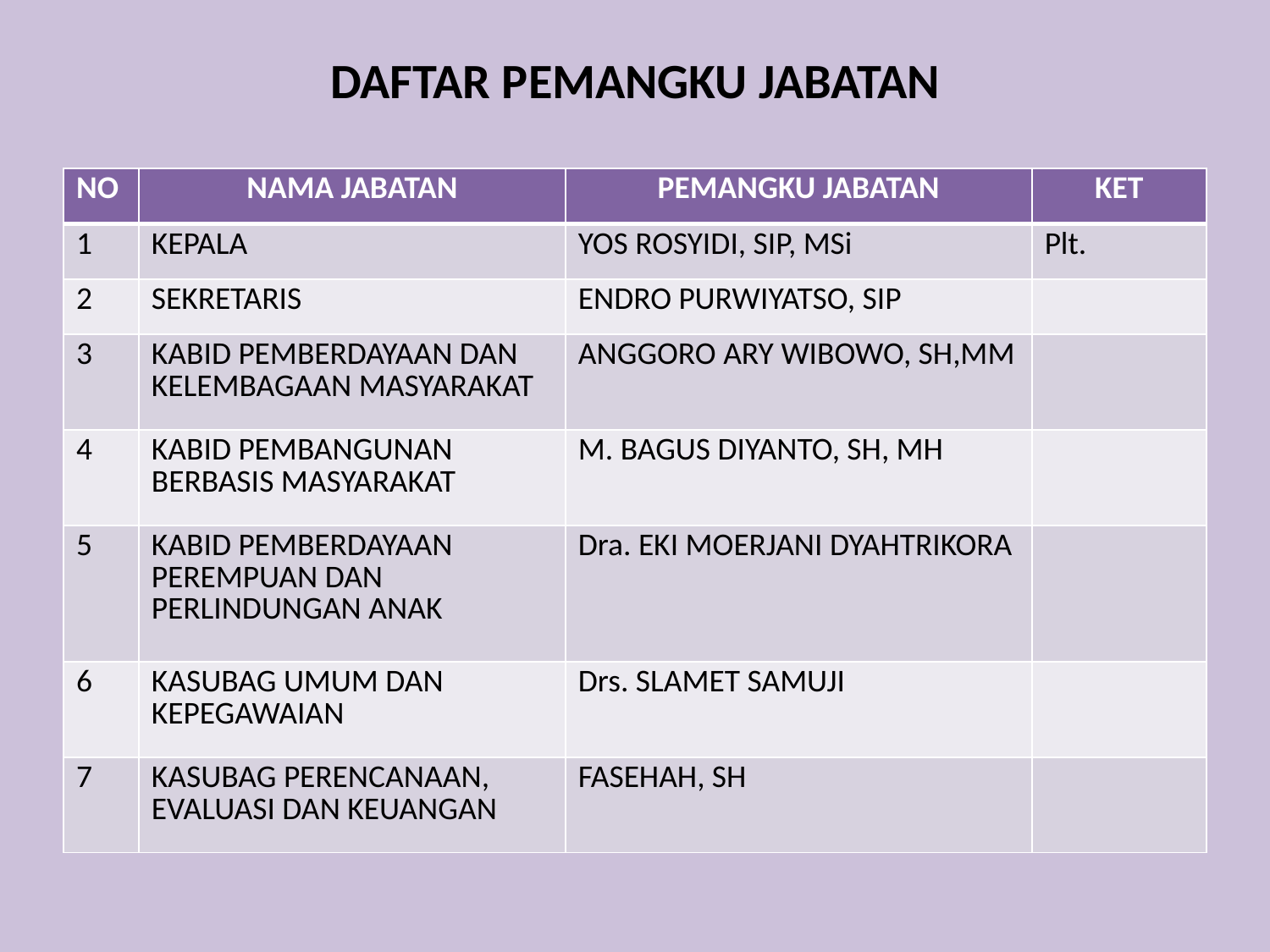

# DAFTAR PEMANGKU JABATAN
| NO | NAMA JABATAN | PEMANGKU JABATAN | KET |
| --- | --- | --- | --- |
| 1 | KEPALA | YOS ROSYIDI, SIP, MSi | Plt. |
| 2 | SEKRETARIS | ENDRO PURWIYATSO, SIP |  |
| 3 | KABID PEMBERDAYAAN DAN KELEMBAGAAN MASYARAKAT | ANGGORO ARY WIBOWO, SH,MM |  |
| 4 | KABID PEMBANGUNAN BERBASIS MASYARAKAT | M. BAGUS DIYANTO, SH, MH |  |
| 5 | KABID PEMBERDAYAAN PEREMPUAN DAN PERLINDUNGAN ANAK | Dra. EKI MOERJANI DYAHTRIKORA |  |
| 6 | KASUBAG UMUM DAN KEPEGAWAIAN | Drs. SLAMET SAMUJI |  |
| 7 | KASUBAG PERENCANAAN, EVALUASI DAN KEUANGAN | FASEHAH, SH |  |